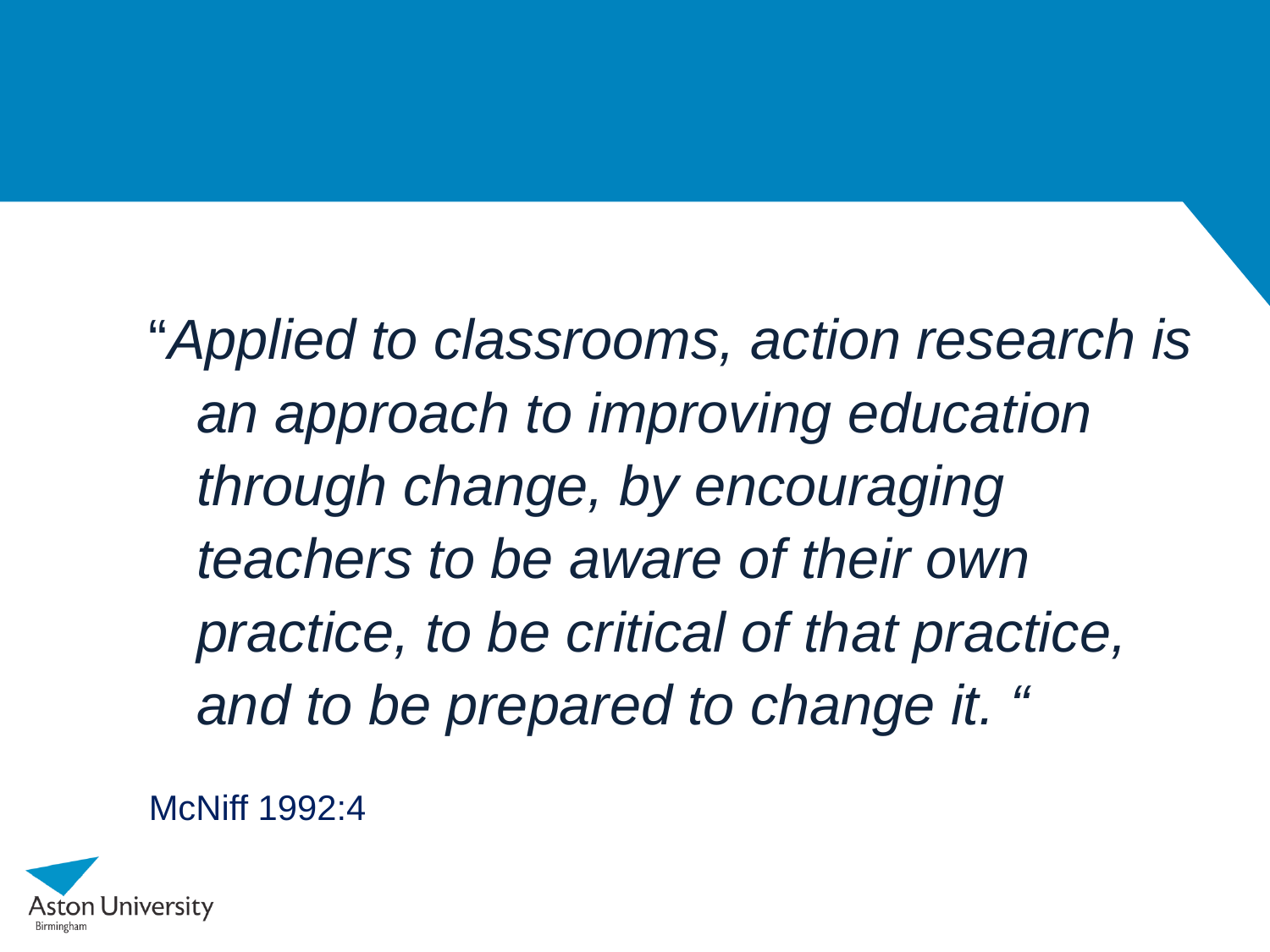

#
“Applied to classrooms, action research is an approach to improving education through change, by encouraging teachers to be aware of their own practice, to be critical of that practice, and to be prepared to change it. “

McNiff 1992:4